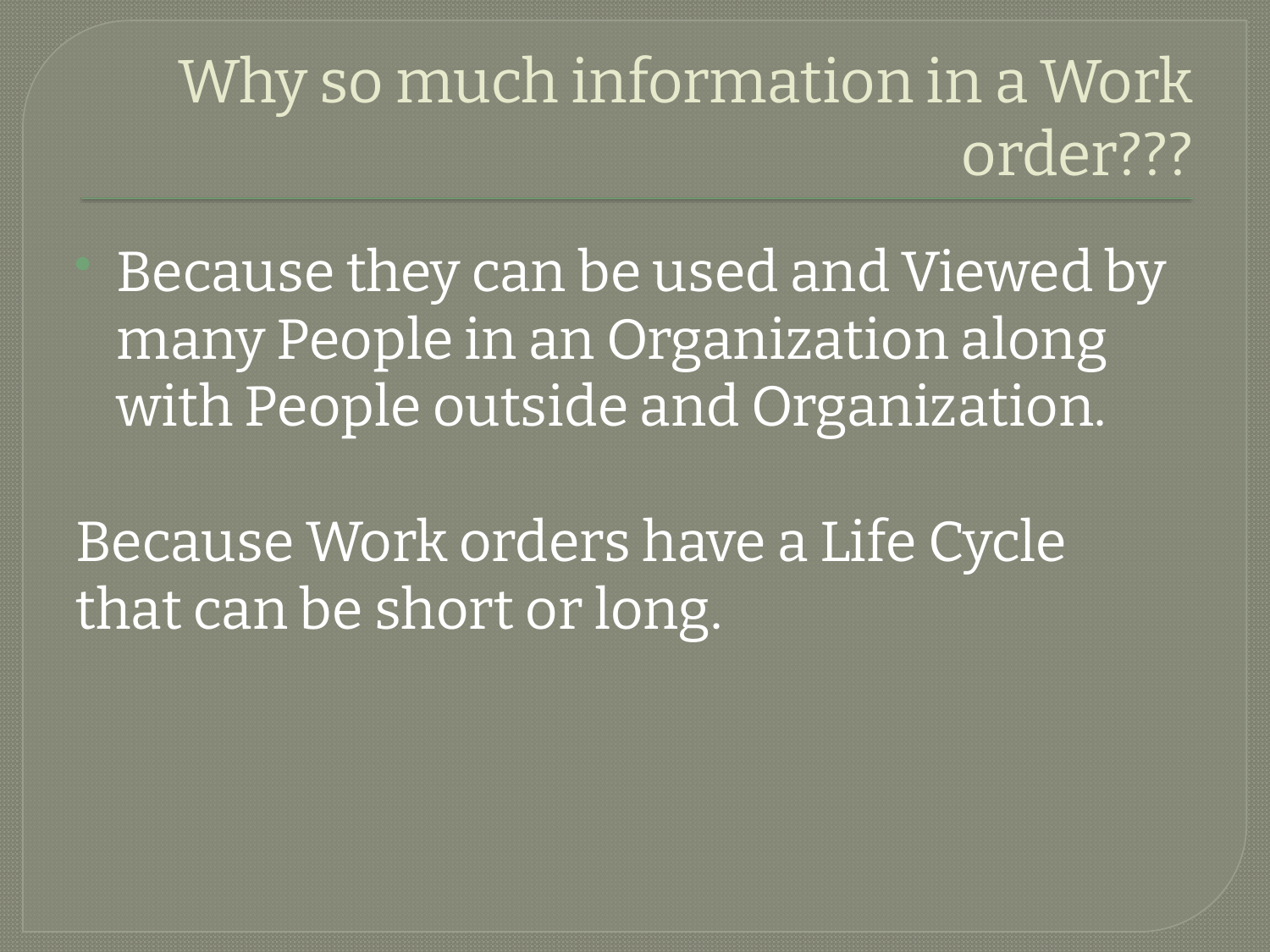

# Why so much information in a Work order???
Because they can be used and Viewed by many People in an Organization along with People outside and Organization.

Because Work orders have a Life Cycle  that can be short or long.